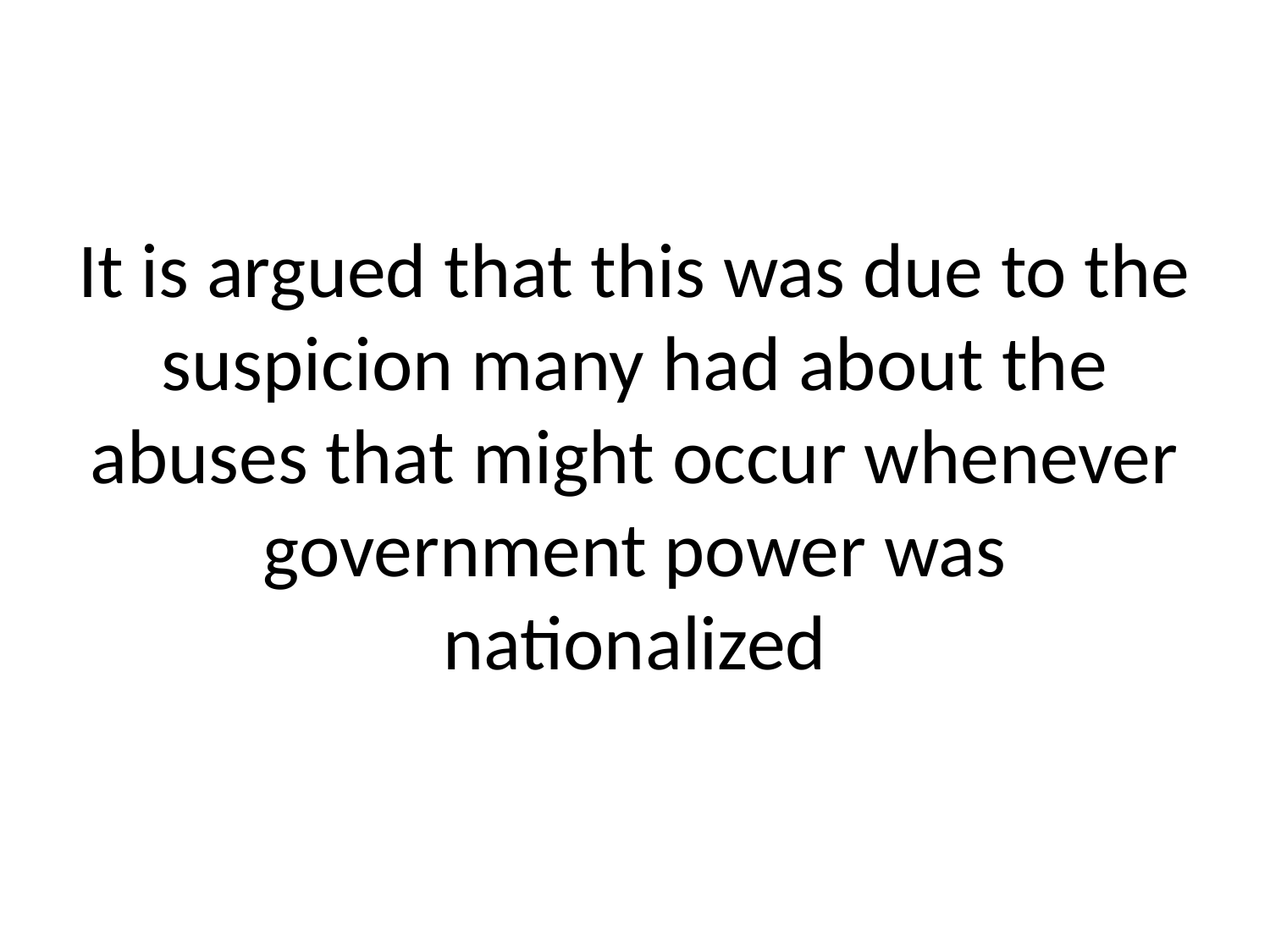

# It is argued that this was due to the suspicion many had about the abuses that might occur whenever government power was nationalized